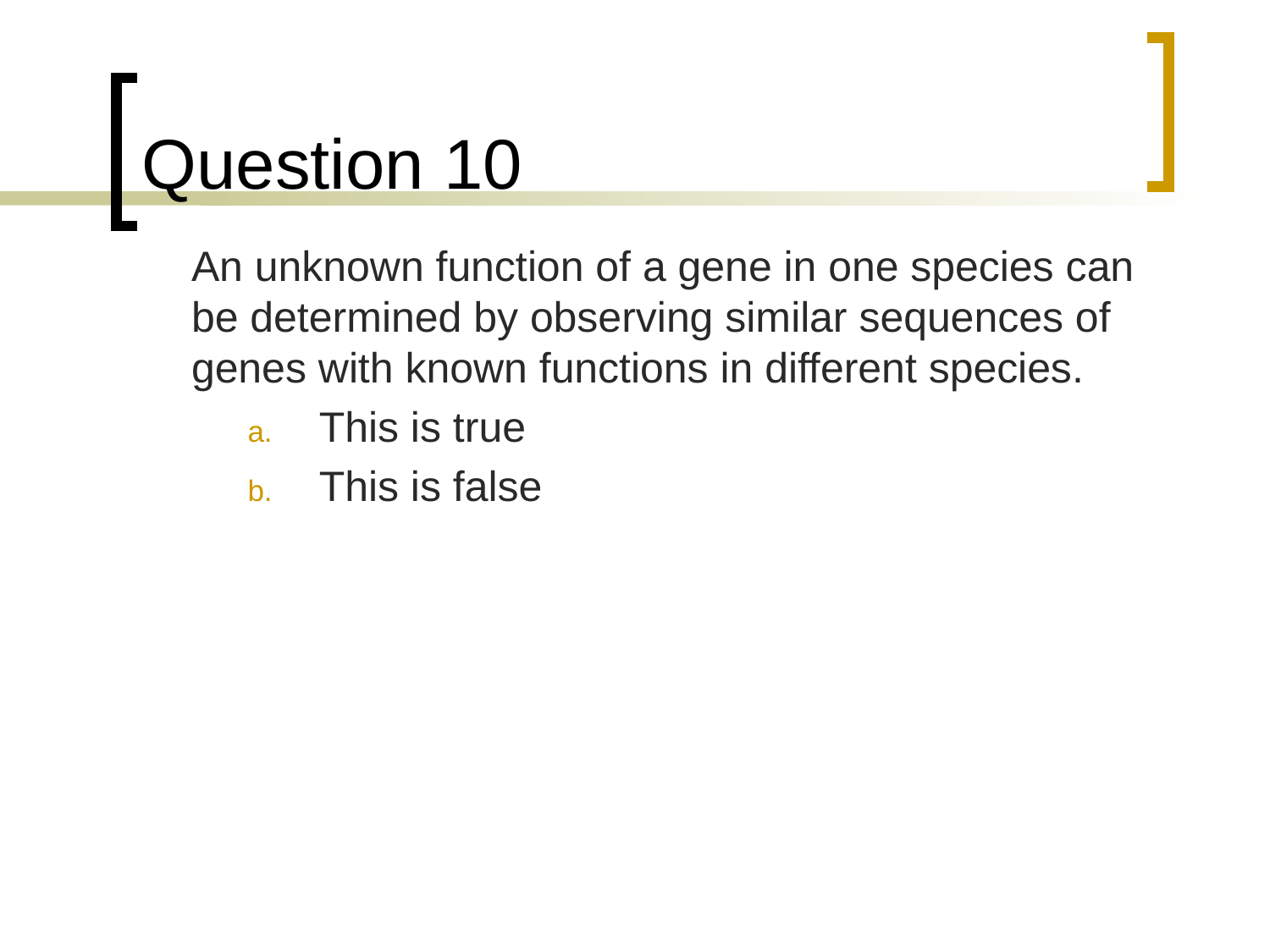

# Question 10
	An unknown function of a gene in one species can be determined by observing similar sequences of genes with known functions in different species.
This is true
This is false